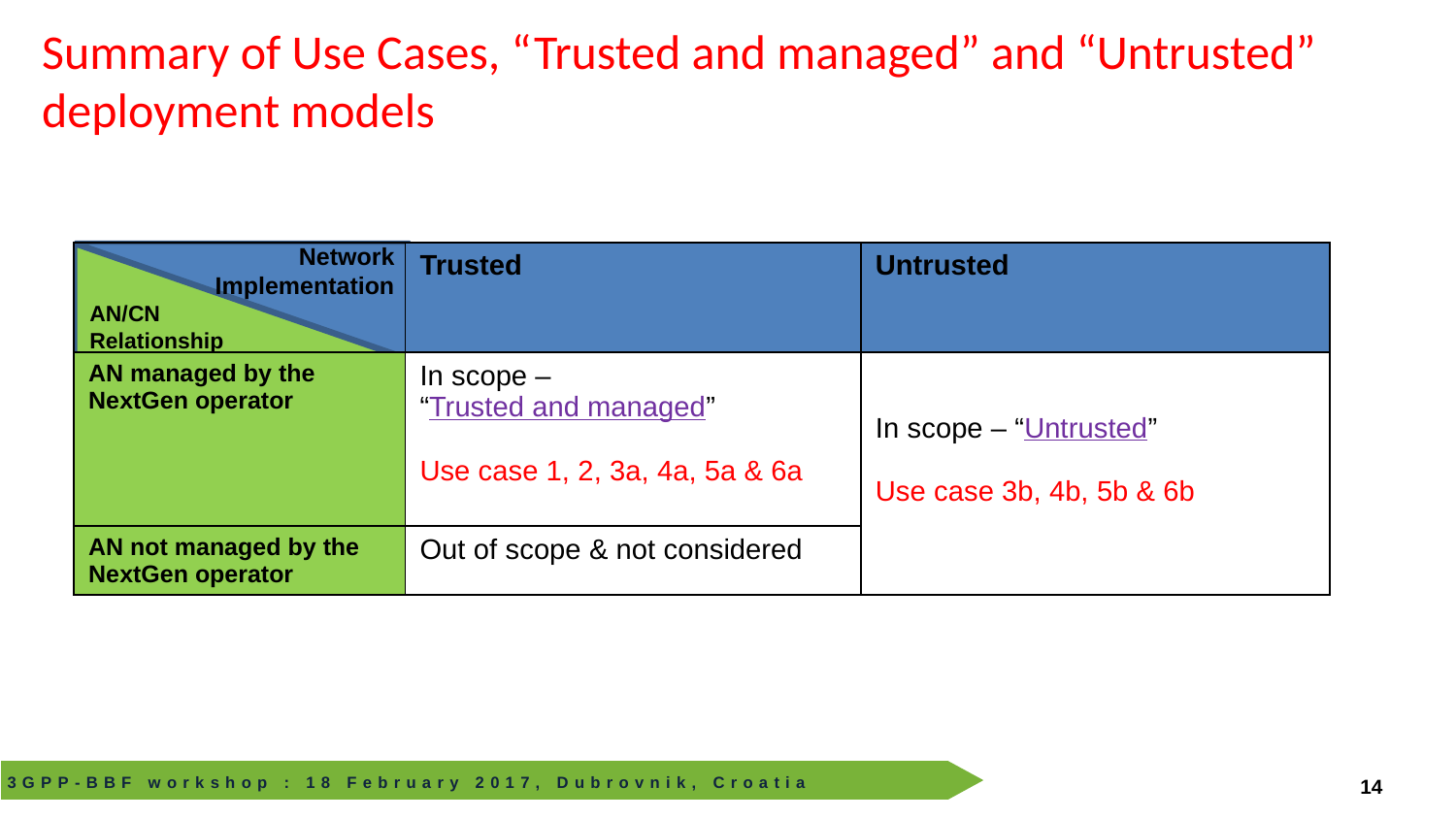

# Summary of Use Cases, “Trusted and managed” and “Untrusted” deployment models
Network Implementation
|  | Trusted | Untrusted |
| --- | --- | --- |
| AN managed by the NextGen operator | In scope – “Trusted and managed” Use case 1, 2, 3a, 4a, 5a & 6a | In scope – “Untrusted” Use case 3b, 4b, 5b & 6b |
| AN not managed by the NextGen operator | Out of scope & not considered |  |
AN/CN  Relationship